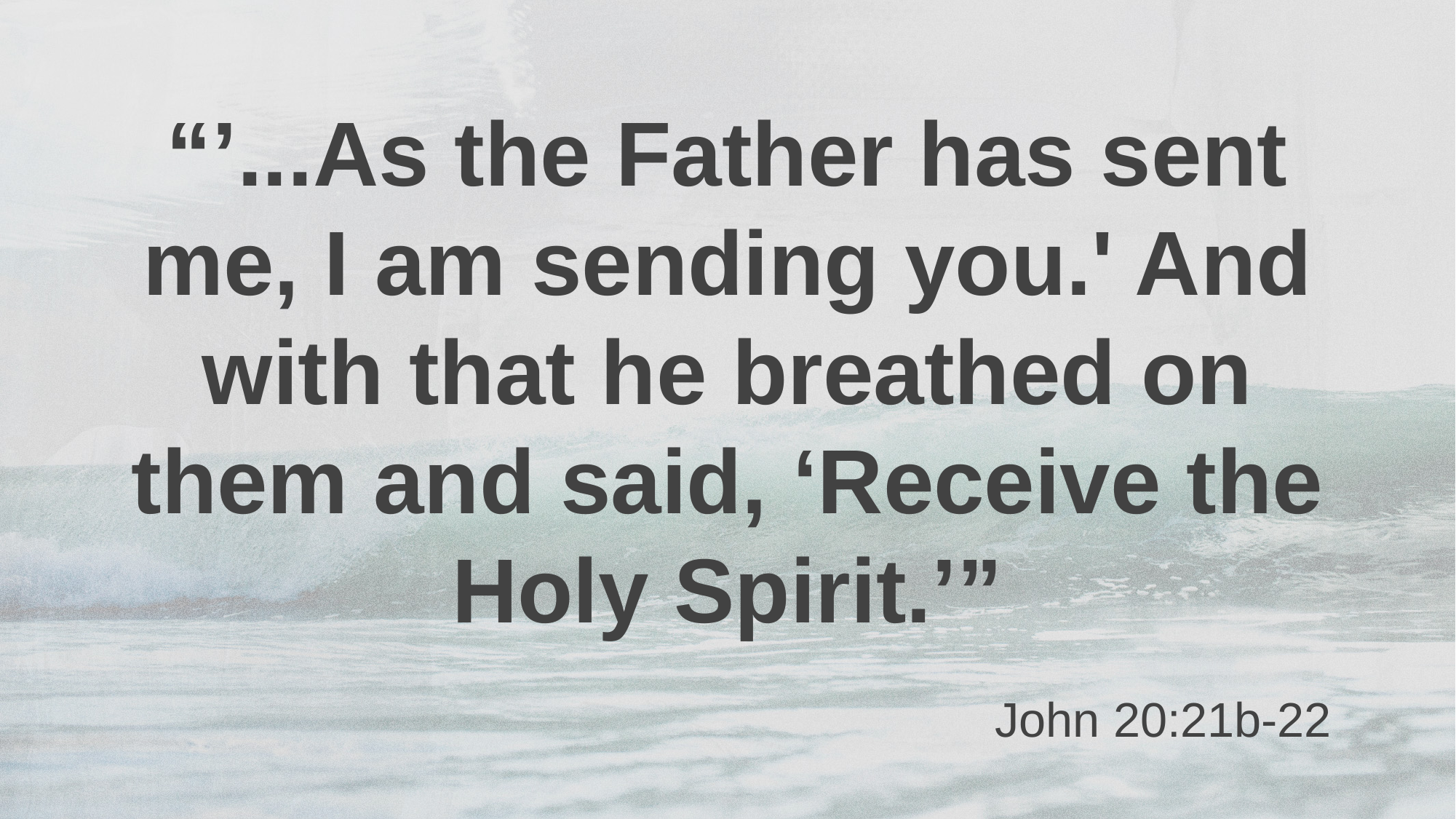

# “’...As the Father has sent me, I am sending you.' And with that he breathed on them and said, ‘Receive the Holy Spirit.’”
John 20:21b-22